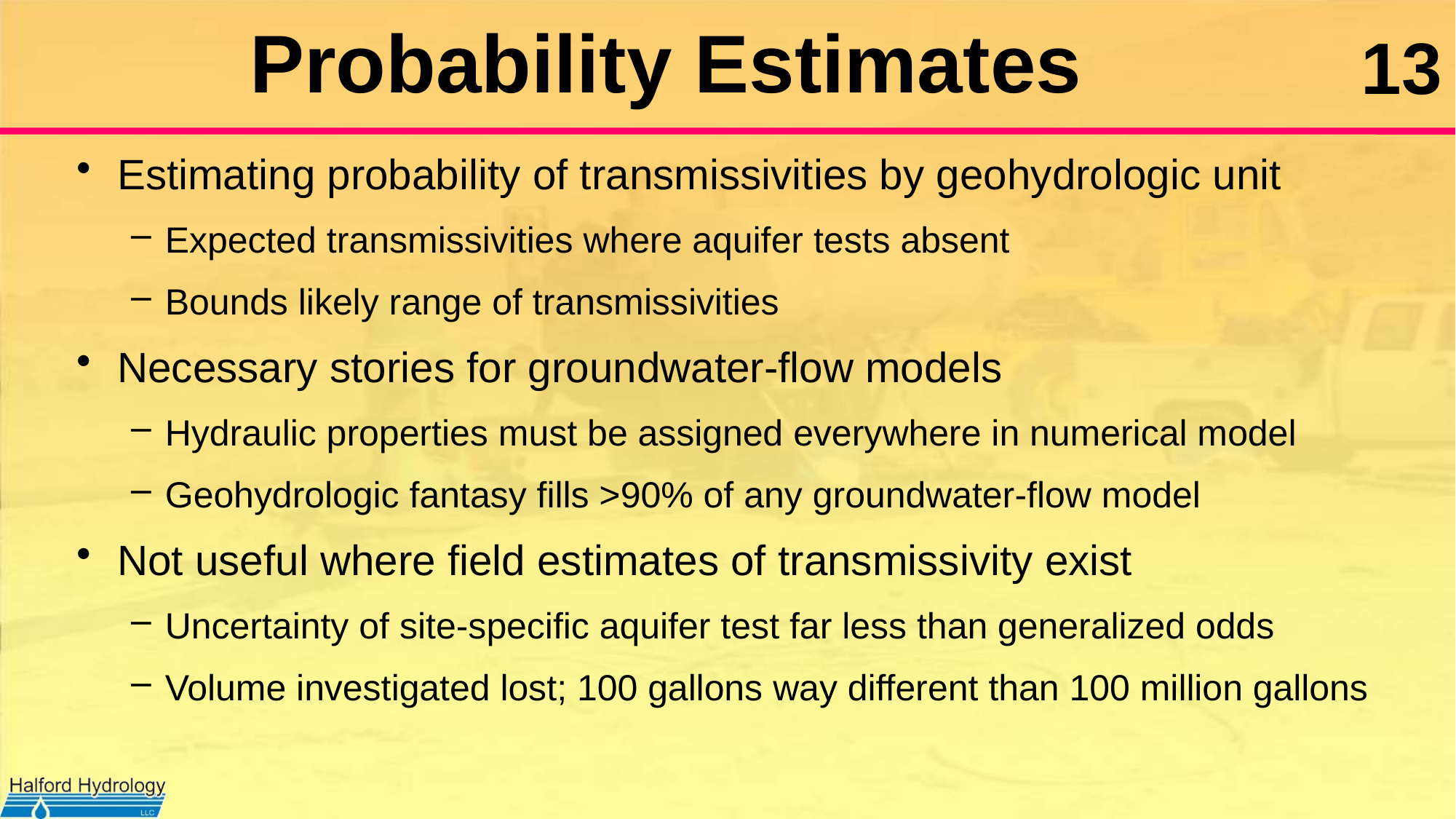

# Probability Estimates
Estimating probability of transmissivities by geohydrologic unit
Expected transmissivities where aquifer tests absent
Bounds likely range of transmissivities
Necessary stories for groundwater-flow models
Hydraulic properties must be assigned everywhere in numerical model
Geohydrologic fantasy fills >90% of any groundwater-flow model
Not useful where field estimates of transmissivity exist
Uncertainty of site-specific aquifer test far less than generalized odds
Volume investigated lost; 100 gallons way different than 100 million gallons